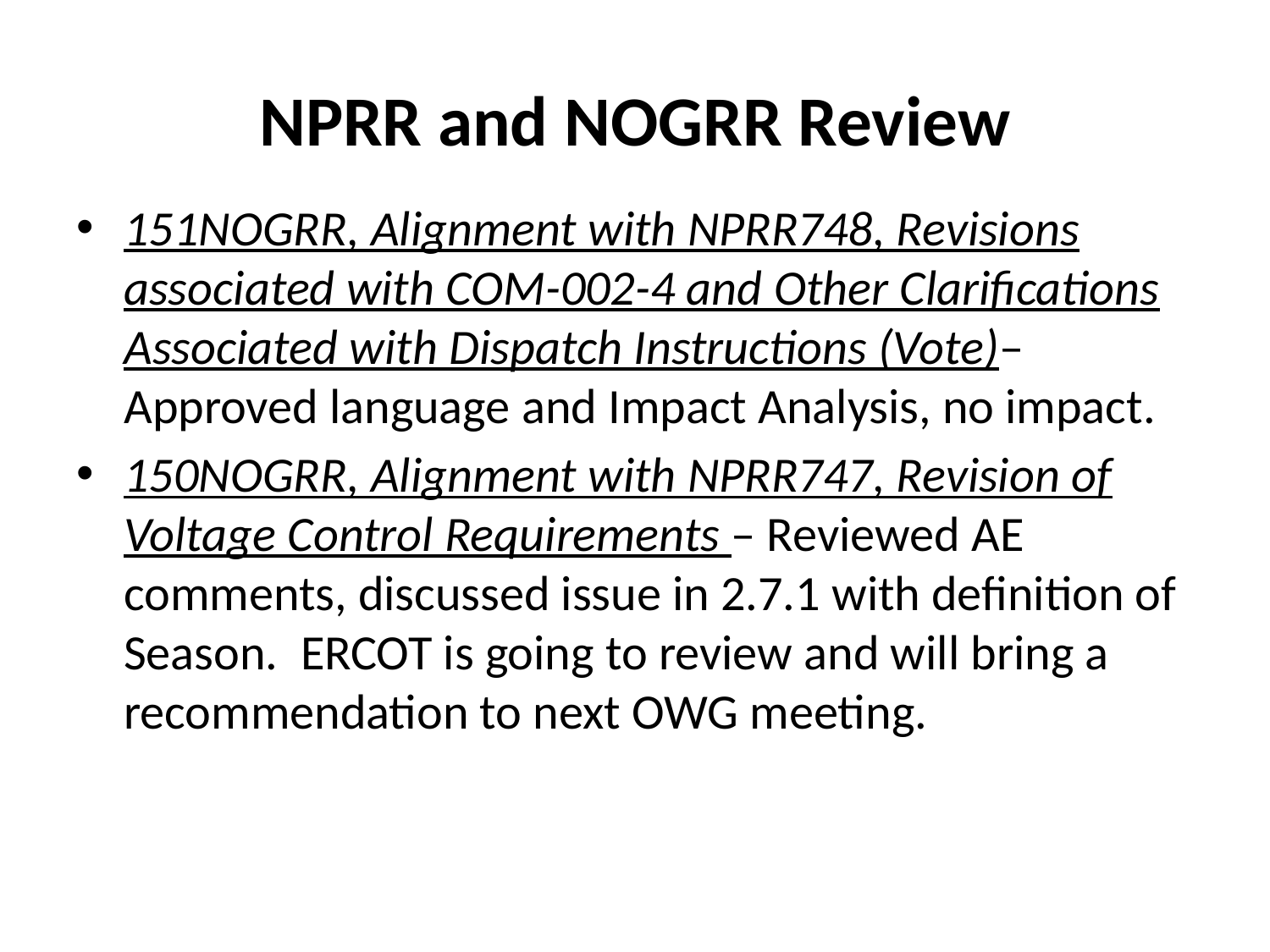

# NPRR and NOGRR Review
151NOGRR, Alignment with NPRR748, Revisions associated with COM-002-4 and Other Clarifications Associated with Dispatch Instructions (Vote)– Approved language and Impact Analysis, no impact.
150NOGRR, Alignment with NPRR747, Revision of Voltage Control Requirements – Reviewed AE comments, discussed issue in 2.7.1 with definition of Season.  ERCOT is going to review and will bring a recommendation to next OWG meeting.